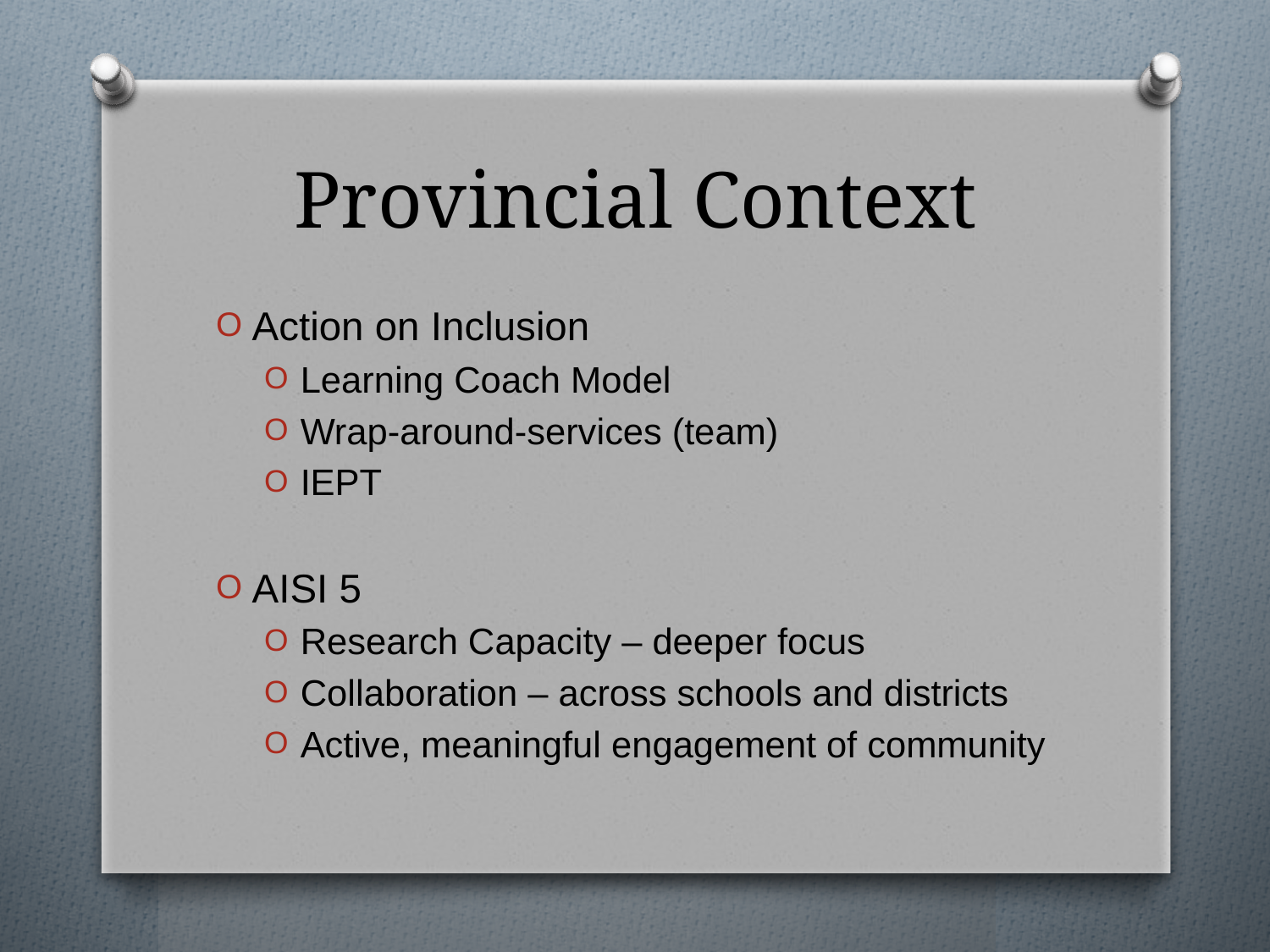

# Provincial Context
Action on Inclusion
Learning Coach Model
Wrap-around-services (team)
IEPT

AISI 5
Research Capacity – deeper focus
Collaboration – across schools and districts
Active, meaningful engagement of community